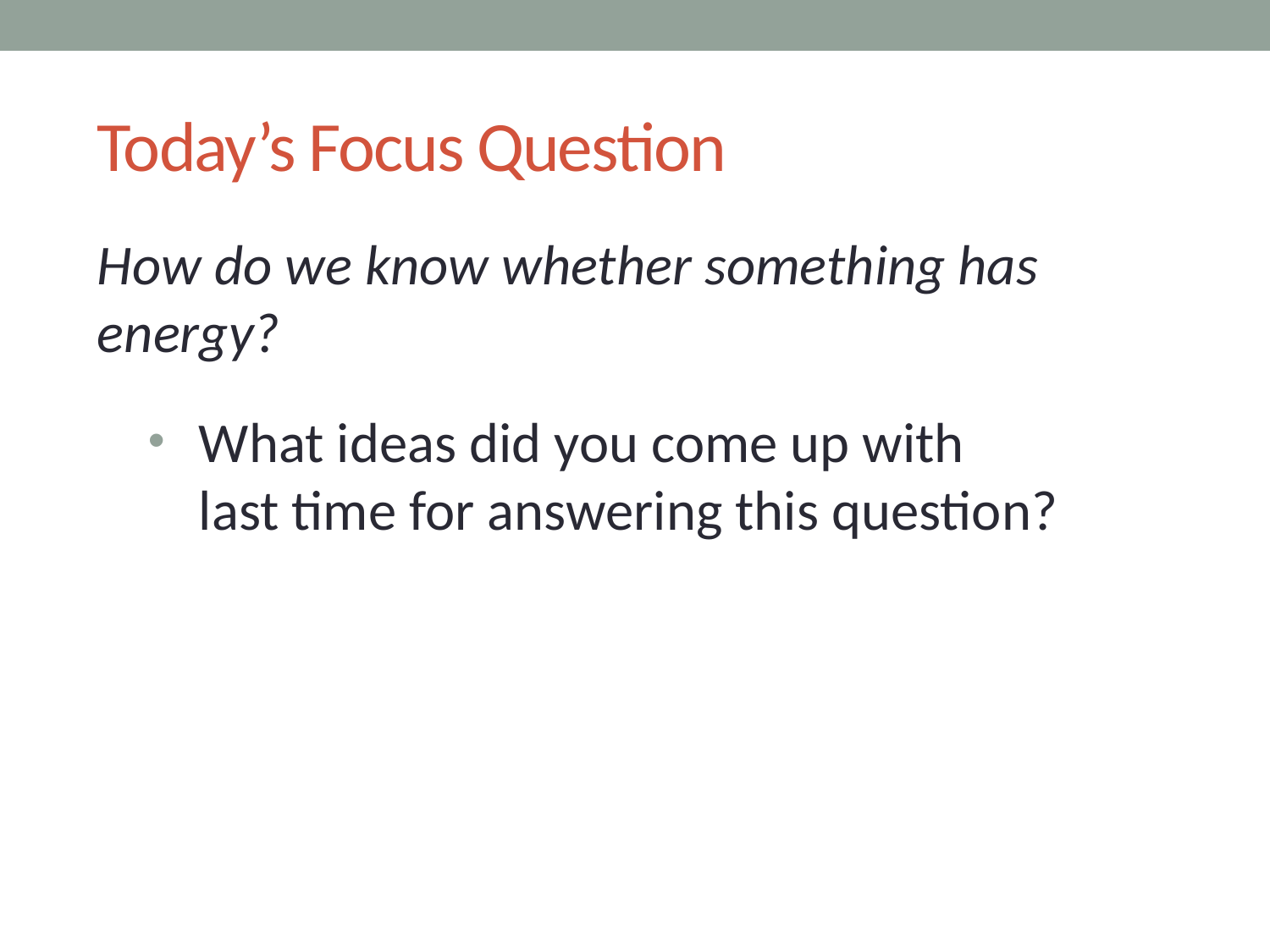

# Today’s Focus Question
How do we know whether something has energy?
What ideas did you come up with
last time for answering this question?